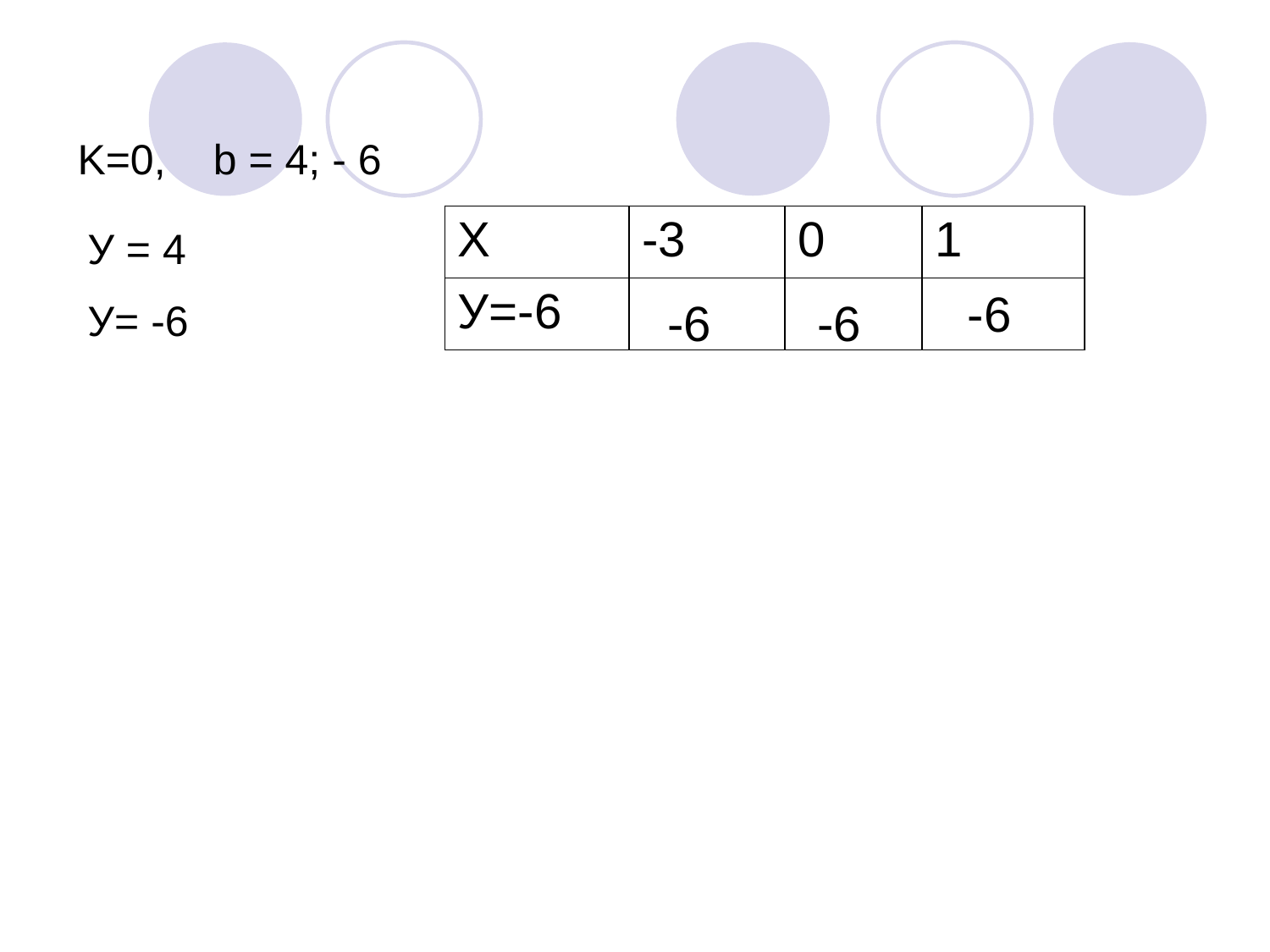

#
K=0,    b = 4; - 6
| Х | -3 | 0 | 1 |
| --- | --- | --- | --- |
| У=-6 |  |  |  |
У = 4
У= -6
-6
-6
-6